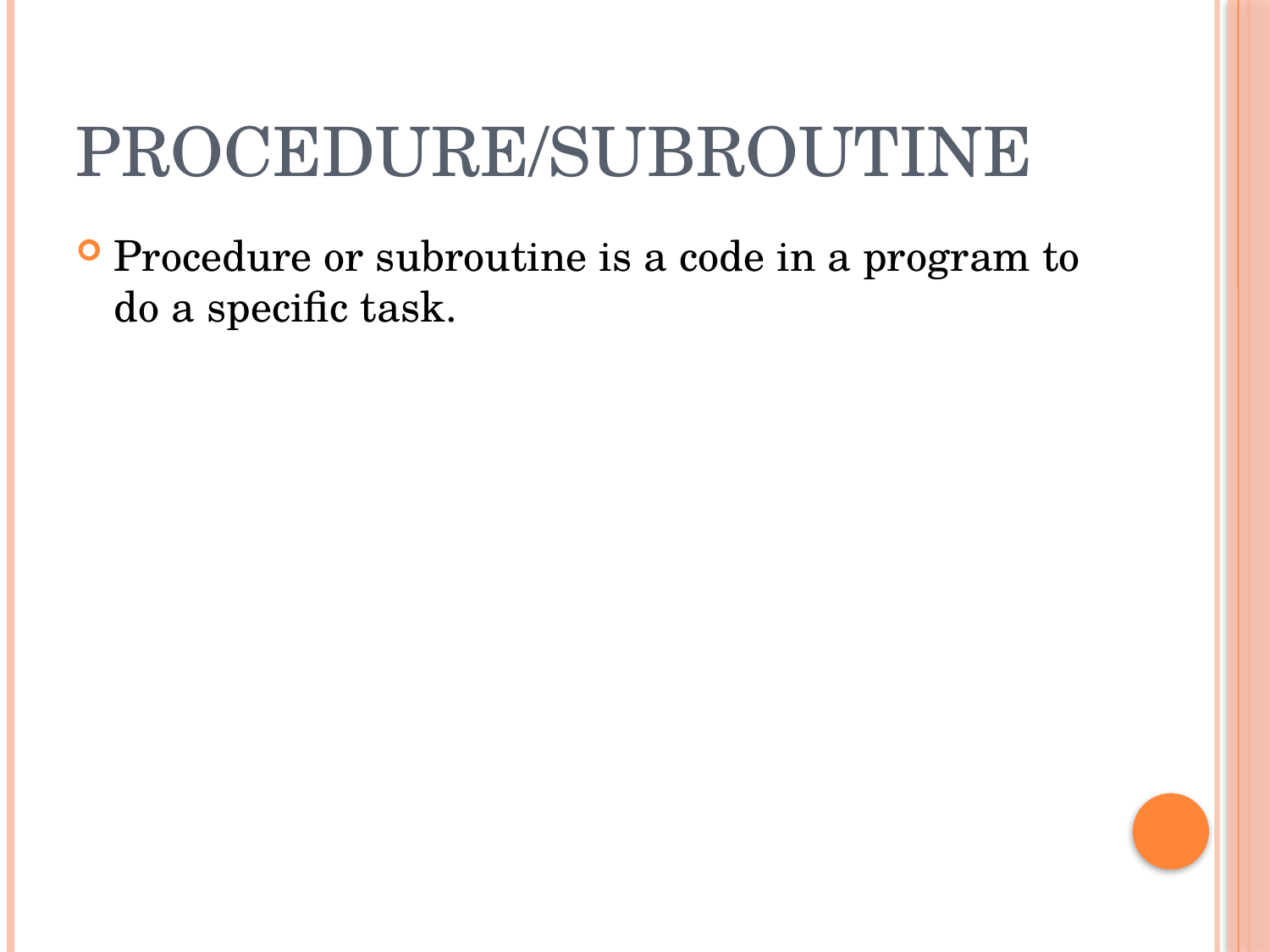

# Procedure/Subroutine
Procedure or subroutine is a code in a program to do a specific task.